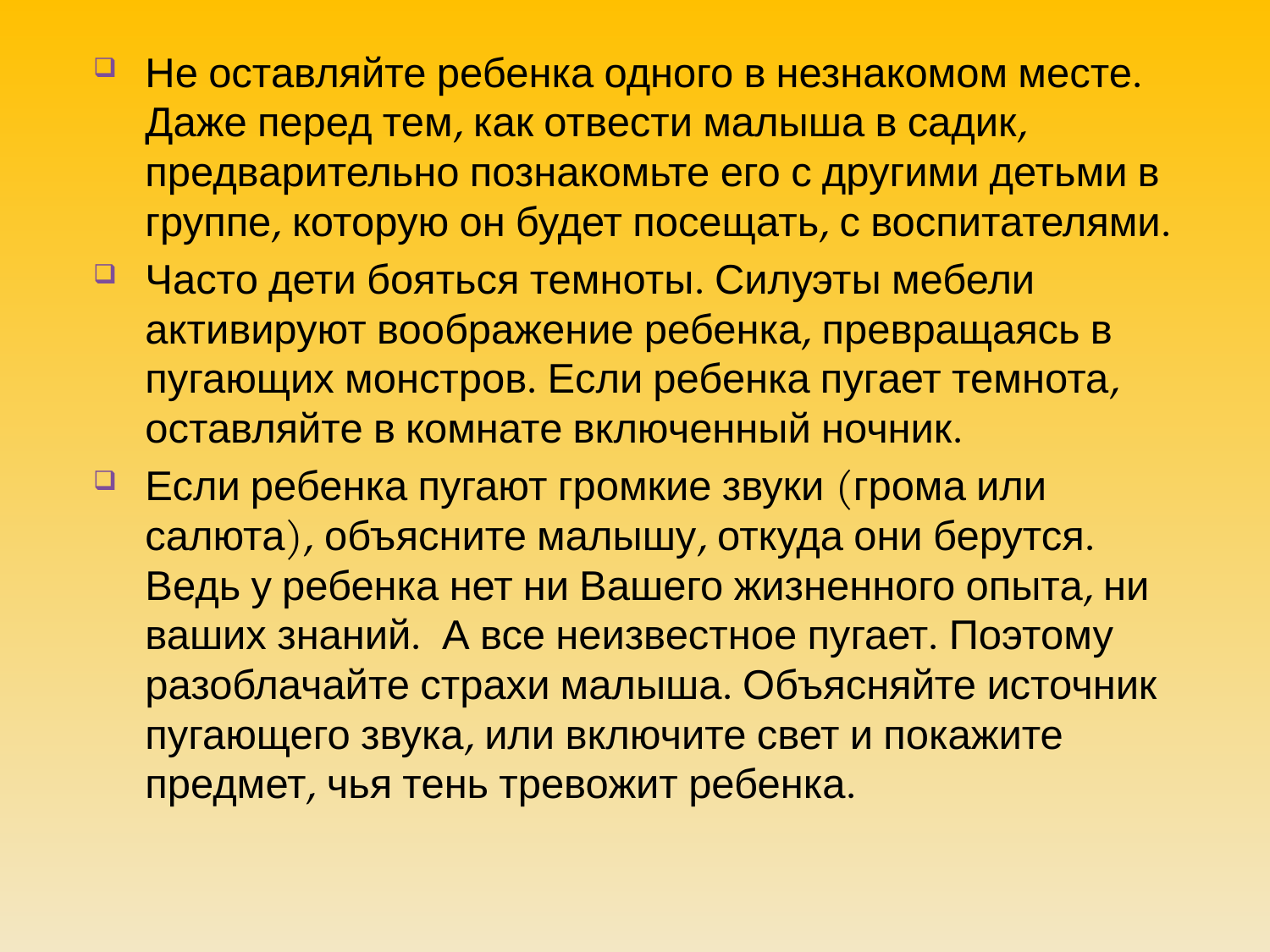

#
Не оставляйте ребенка одного в незнакомом месте. Даже перед тем, как отвести малыша в садик, предварительно познакомьте его с другими детьми в группе, которую он будет посещать, с воспитателями.
Часто дети бояться темноты. Силуэты мебели активируют воображение ребенка, превращаясь в пугающих монстров. Если ребенка пугает темнота, оставляйте в комнате включенный ночник.
Если ребенка пугают громкие звуки (грома или салюта), объясните малышу, откуда они берутся. Ведь у ребенка нет ни Вашего жизненного опыта, ни ваших знаний.  А все неизвестное пугает. Поэтому разоблачайте страхи малыша. Объясняйте источник пугающего звука, или включите свет и покажите предмет, чья тень тревожит ребенка.